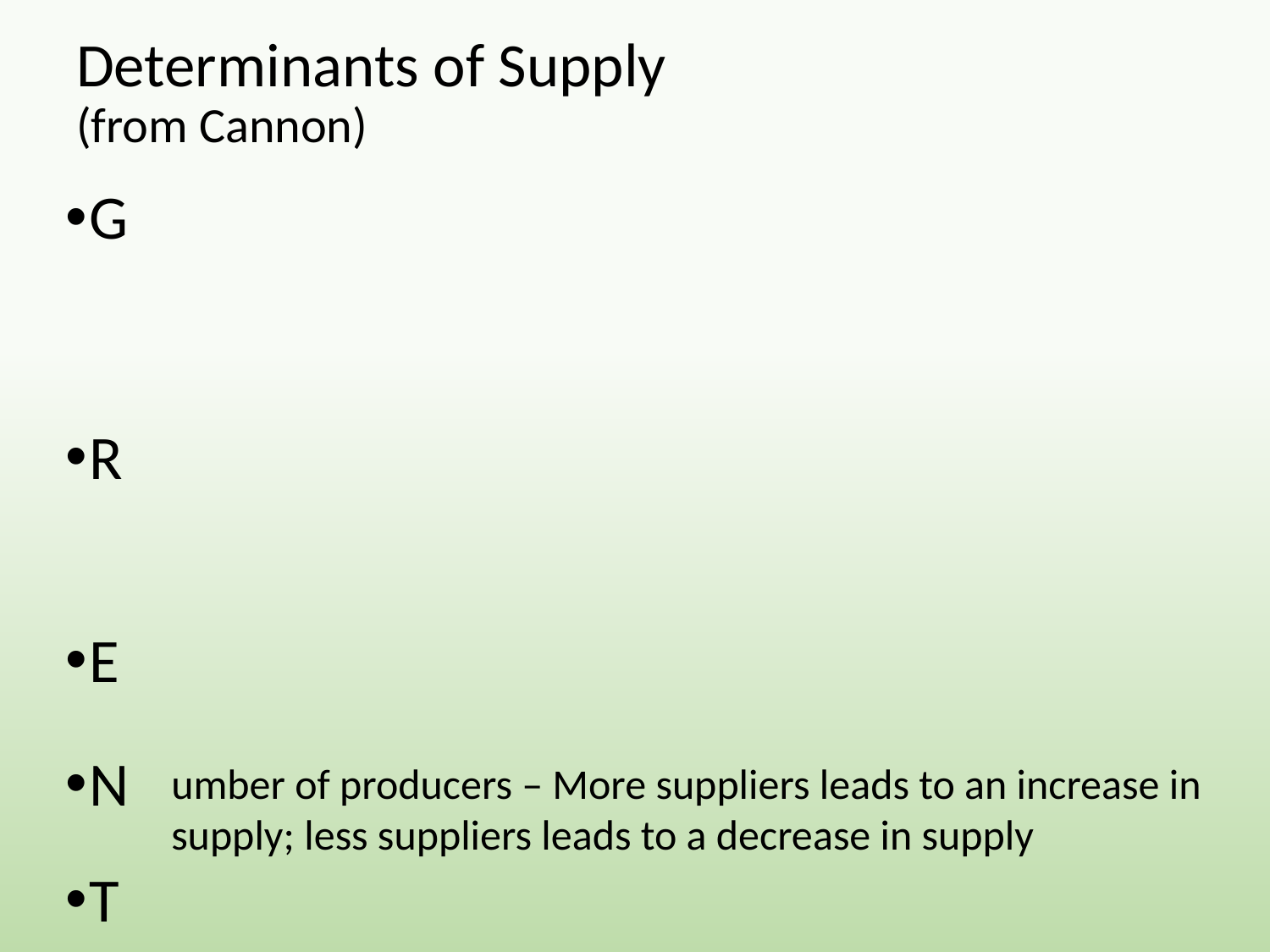

# Determinants of Supply (from Cannon)
G

R

E

N

T
umber of producers – More suppliers leads to an increase in supply; less suppliers leads to a decrease in supply